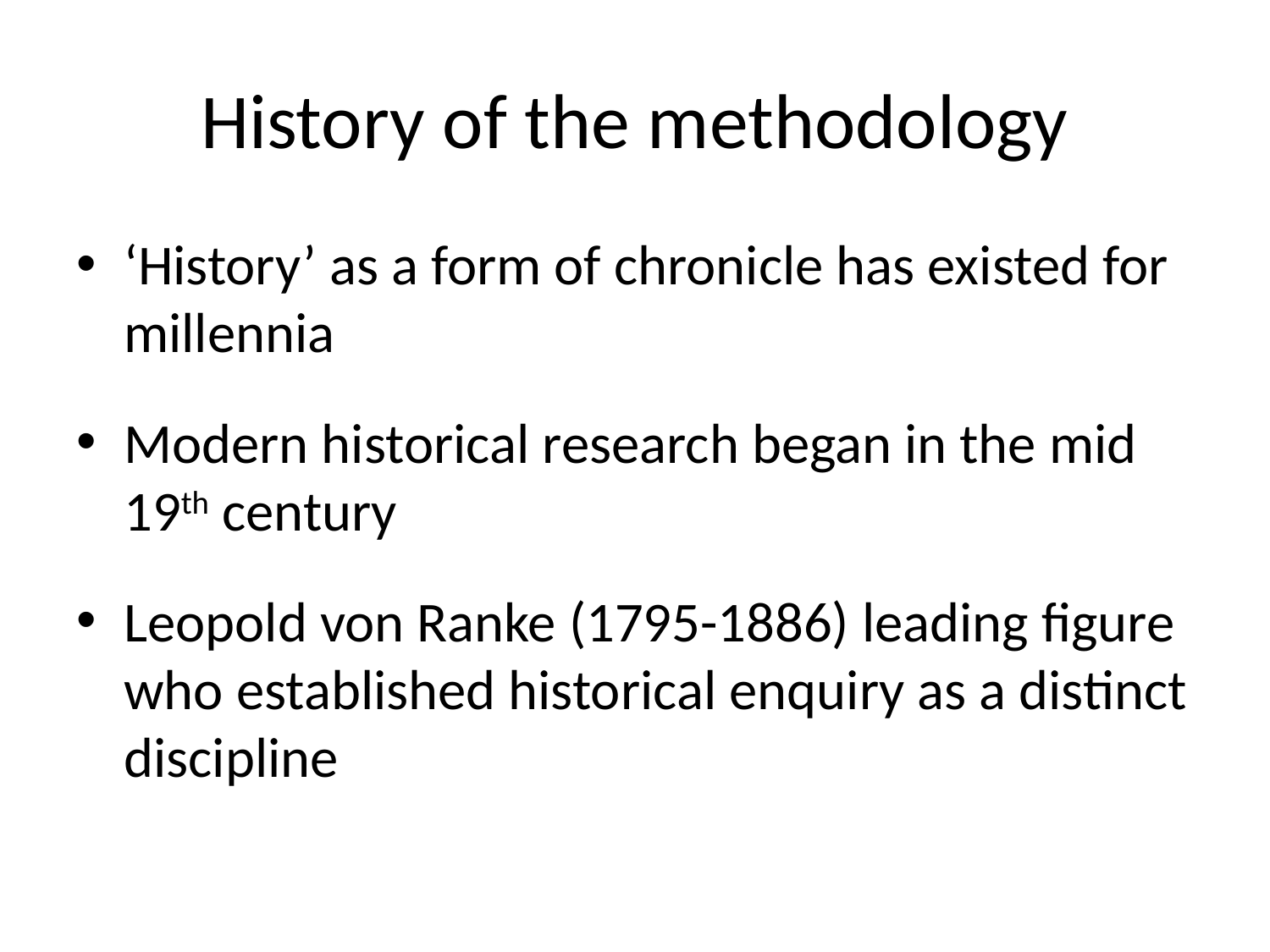

# History of the methodology
‘History’ as a form of chronicle has existed for millennia
Modern historical research began in the mid 19th century
Leopold von Ranke (1795-1886) leading figure who established historical enquiry as a distinct discipline